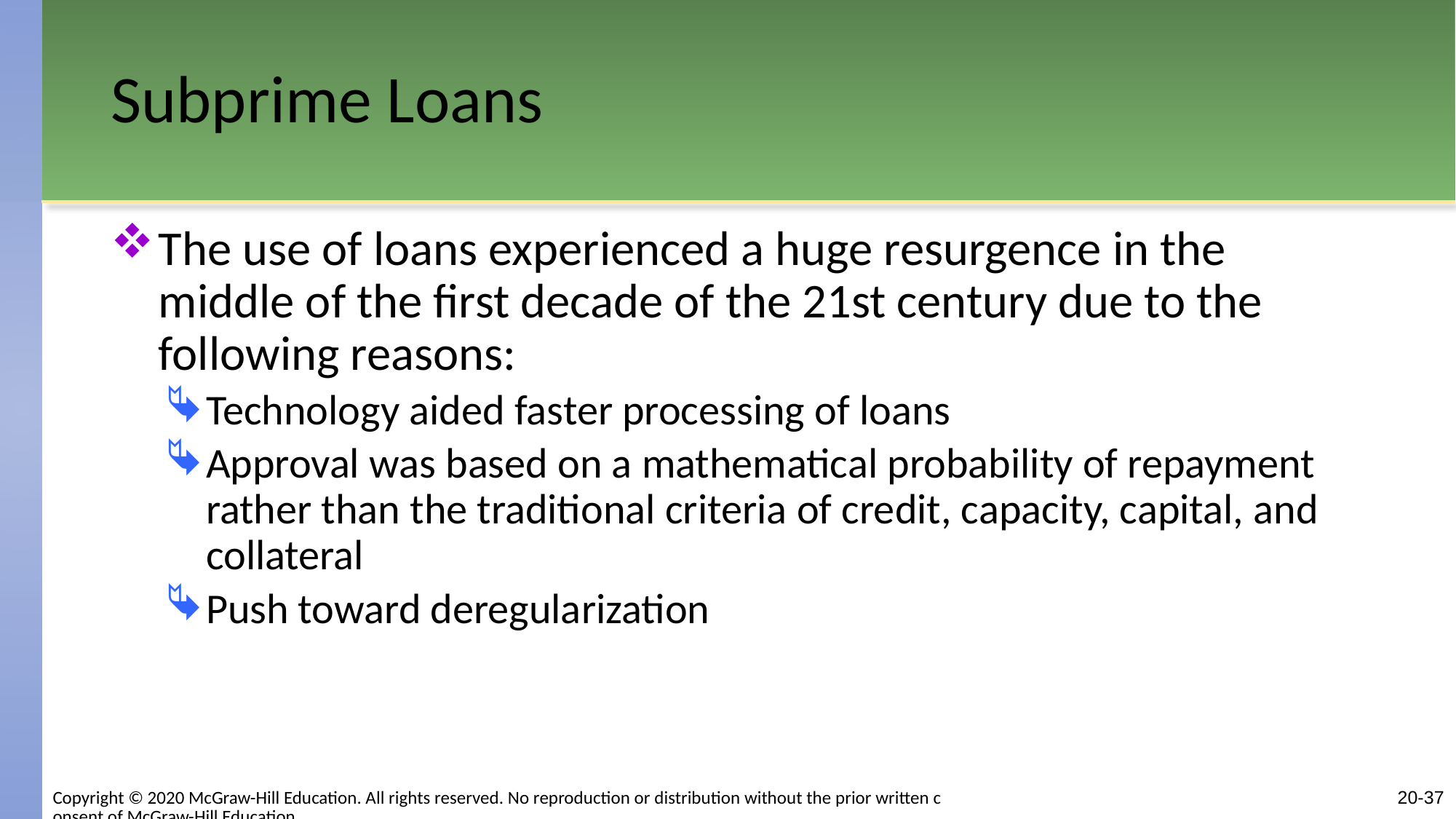

# Subprime Loans
The use of loans experienced a huge resurgence in the middle of the first decade of the 21st century due to the following reasons:
Technology aided faster processing of loans
Approval was based on a mathematical probability of repayment rather than the traditional criteria of credit, capacity, capital, and collateral
Push toward deregularization
20-37
Copyright © 2020 McGraw-Hill Education. All rights reserved. No reproduction or distribution without the prior written consent of McGraw-Hill Education.